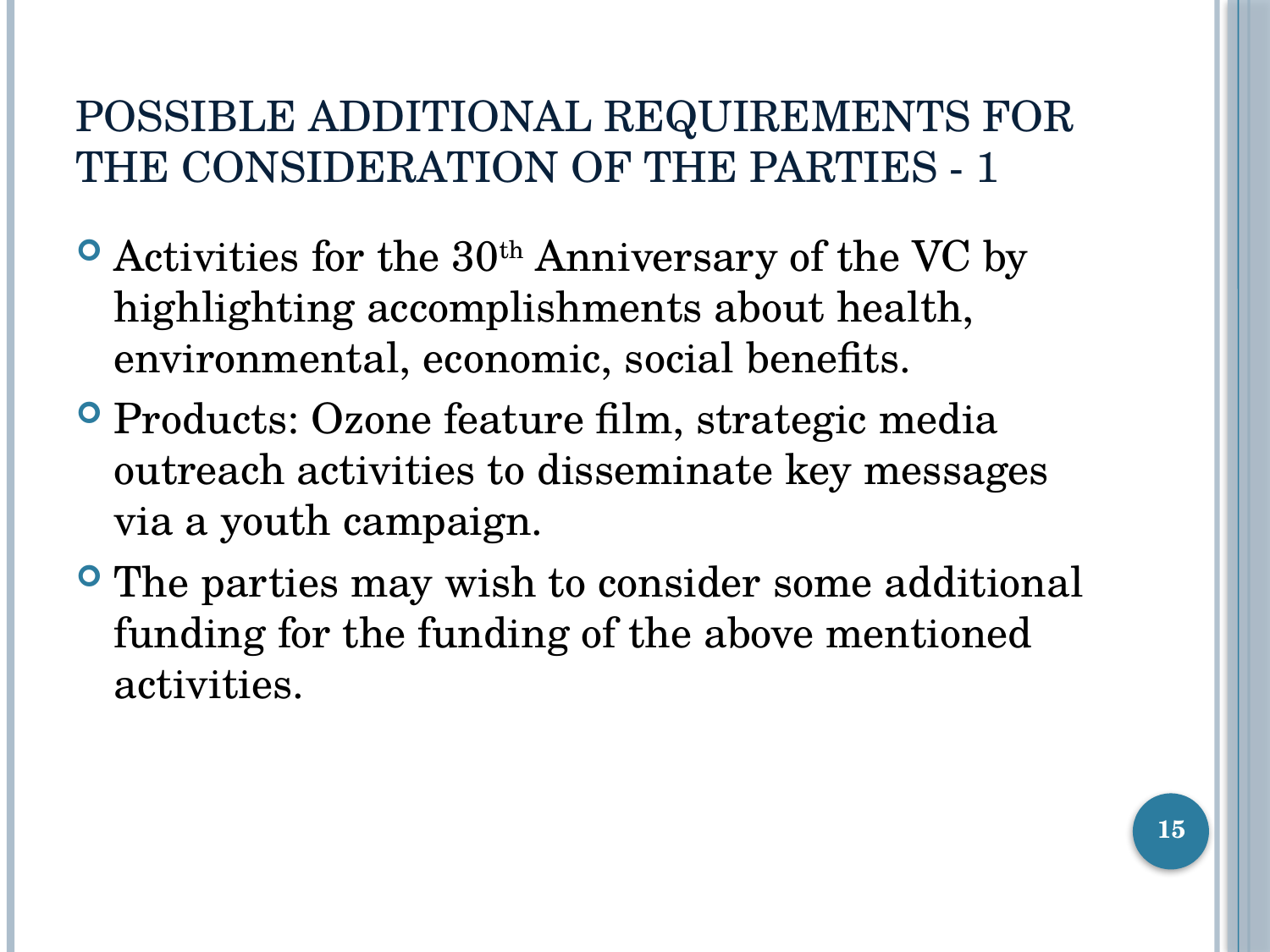

# Possible Additional Requirements for the Consideration of the Parties - 1
Activities for the 30th Anniversary of the VC by highlighting accomplishments about health, environmental, economic, social benefits.
Products: Ozone feature film, strategic media outreach activities to disseminate key messages via a youth campaign.
The parties may wish to consider some additional funding for the funding of the above mentioned activities.
15